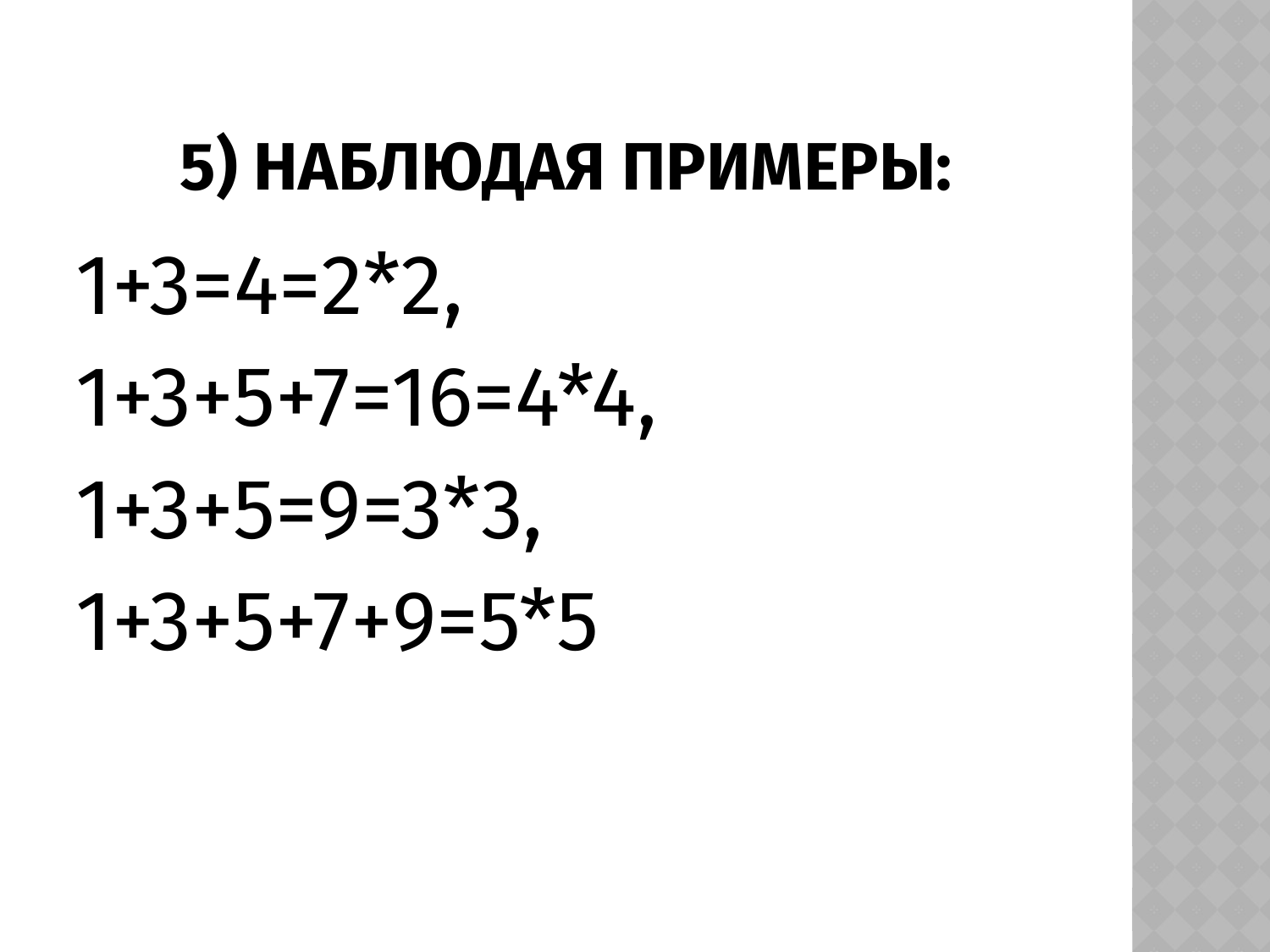

# 5) Наблюдая примеры:
1+3=4=2*2,
1+3+5+7=16=4*4,
1+3+5=9=3*3,
1+3+5+7+9=5*5